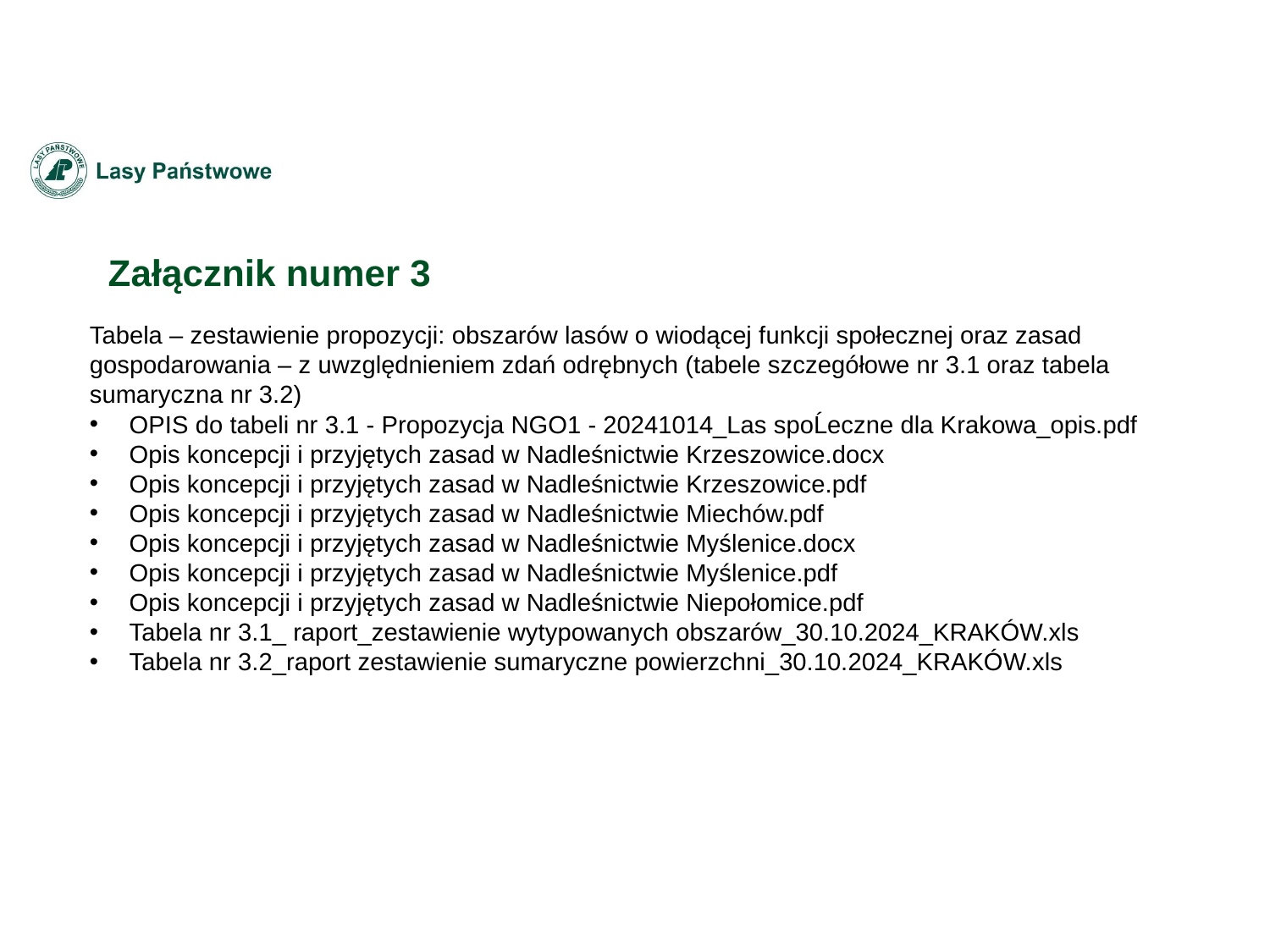

Załącznik numer 3
Tabela – zestawienie propozycji: obszarów lasów o wiodącej funkcji społecznej oraz zasad gospodarowania – z uwzględnieniem zdań odrębnych (tabele szczegółowe nr 3.1 oraz tabela sumaryczna nr 3.2)
OPIS do tabeli nr 3.1 - Propozycja NGO1 - 20241014_Las spoĹeczne dla Krakowa_opis.pdf
Opis koncepcji i przyjętych zasad w Nadleśnictwie Krzeszowice.docx
Opis koncepcji i przyjętych zasad w Nadleśnictwie Krzeszowice.pdf
Opis koncepcji i przyjętych zasad w Nadleśnictwie Miechów.pdf
Opis koncepcji i przyjętych zasad w Nadleśnictwie Myślenice.docx
Opis koncepcji i przyjętych zasad w Nadleśnictwie Myślenice.pdf
Opis koncepcji i przyjętych zasad w Nadleśnictwie Niepołomice.pdf
Tabela nr 3.1_ raport_zestawienie wytypowanych obszarów_30.10.2024_KRAKÓW.xls
Tabela nr 3.2_raport zestawienie sumaryczne powierzchni_30.10.2024_KRAKÓW.xls